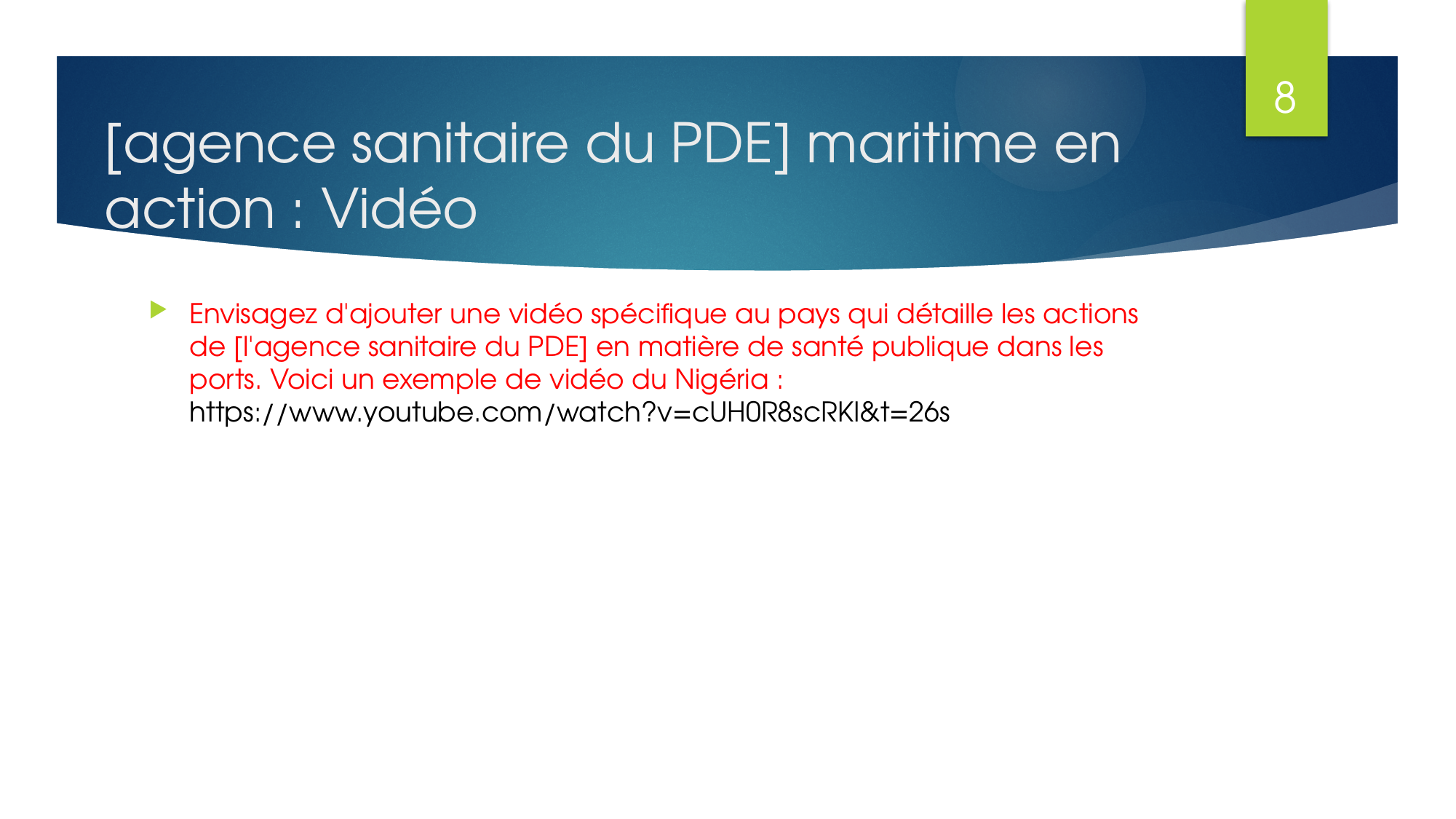

8
# [agence sanitaire du PDE] maritime en action : Vidéo
Envisagez d'ajouter une vidéo spécifique au pays qui détaille les actions de [l'agence sanitaire du PDE] en matière de santé publique dans les ports. Voici un exemple de vidéo du Nigéria : https://www.youtube.com/watch?v=cUH0R8scRKI&t=26s